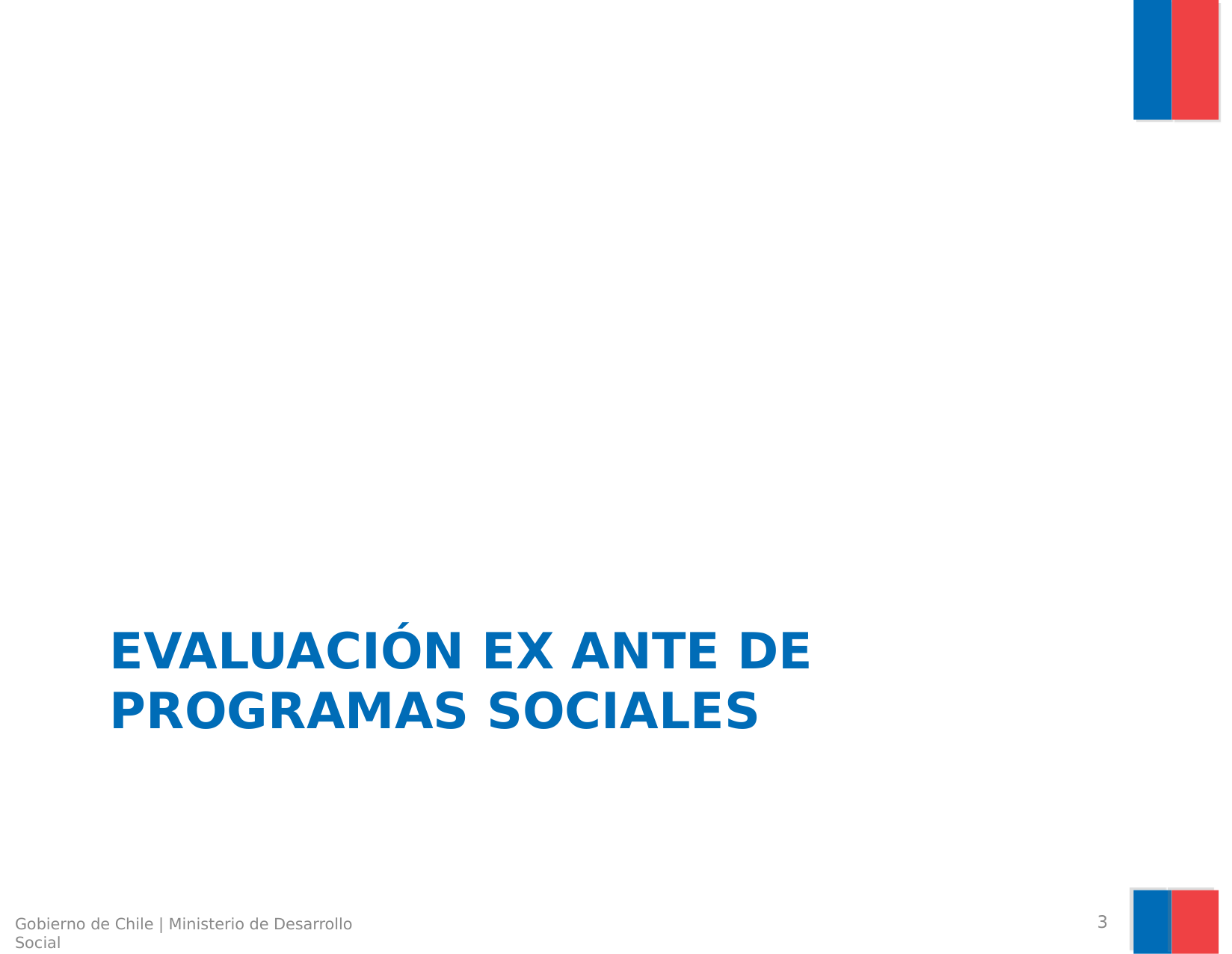

# Evaluación ex Ante de Programas Sociales
Gobierno de Chile | Ministerio de Desarrollo Social
3